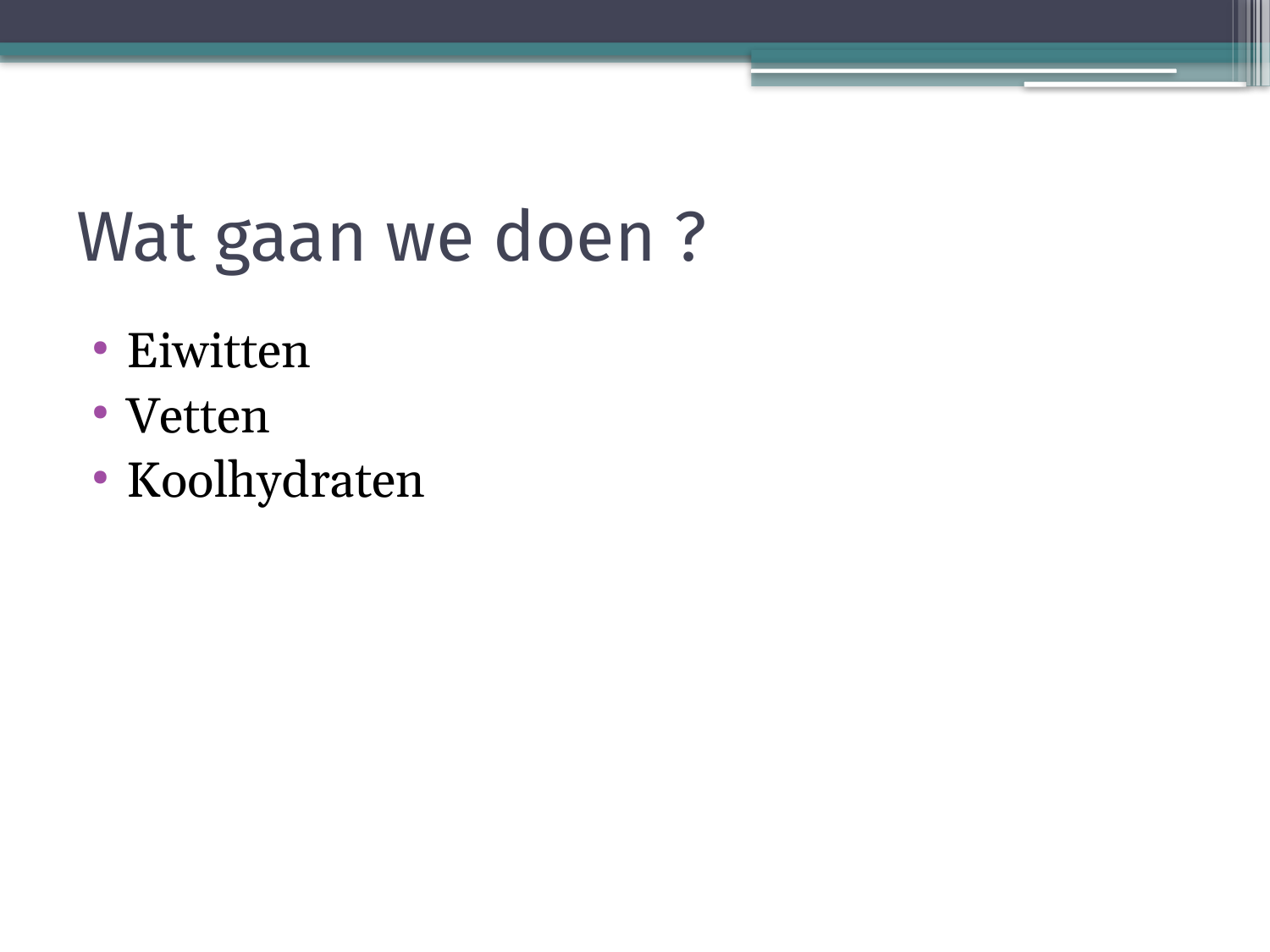

# Wat gaan we doen ?
Eiwitten
Vetten
Koolhydraten